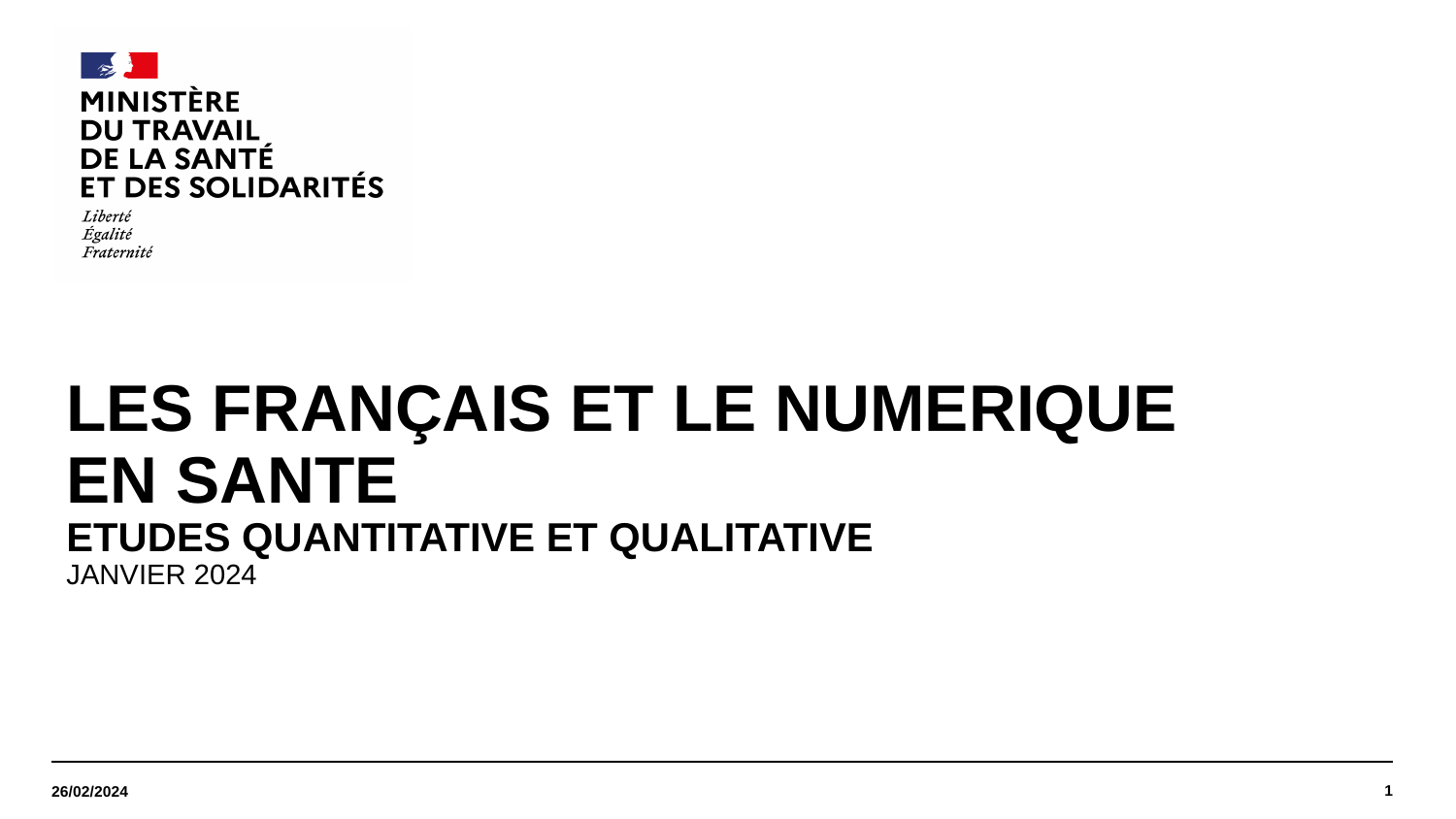

Les Français ET LE NUMERIQUE
EN SANTE
Etudes quantitative et QUALITATIVE
Janvier 2024
1
26/02/2024